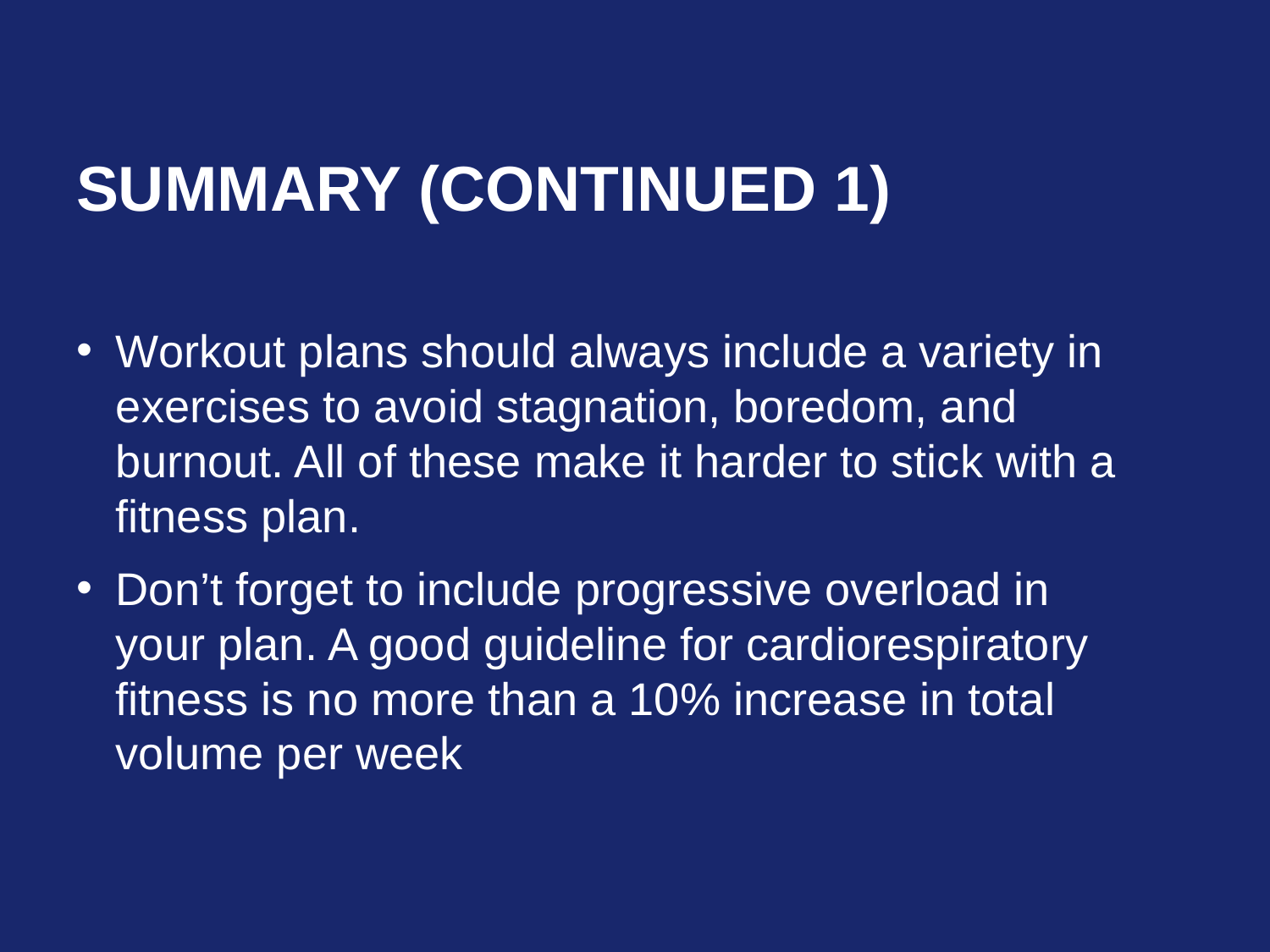

# Summary (continued 1)
Workout plans should always include a variety in exercises to avoid stagnation, boredom, and burnout. All of these make it harder to stick with a fitness plan.
Don’t forget to include progressive overload in your plan. A good guideline for cardiorespiratory fitness is no more than a 10% increase in total volume per week